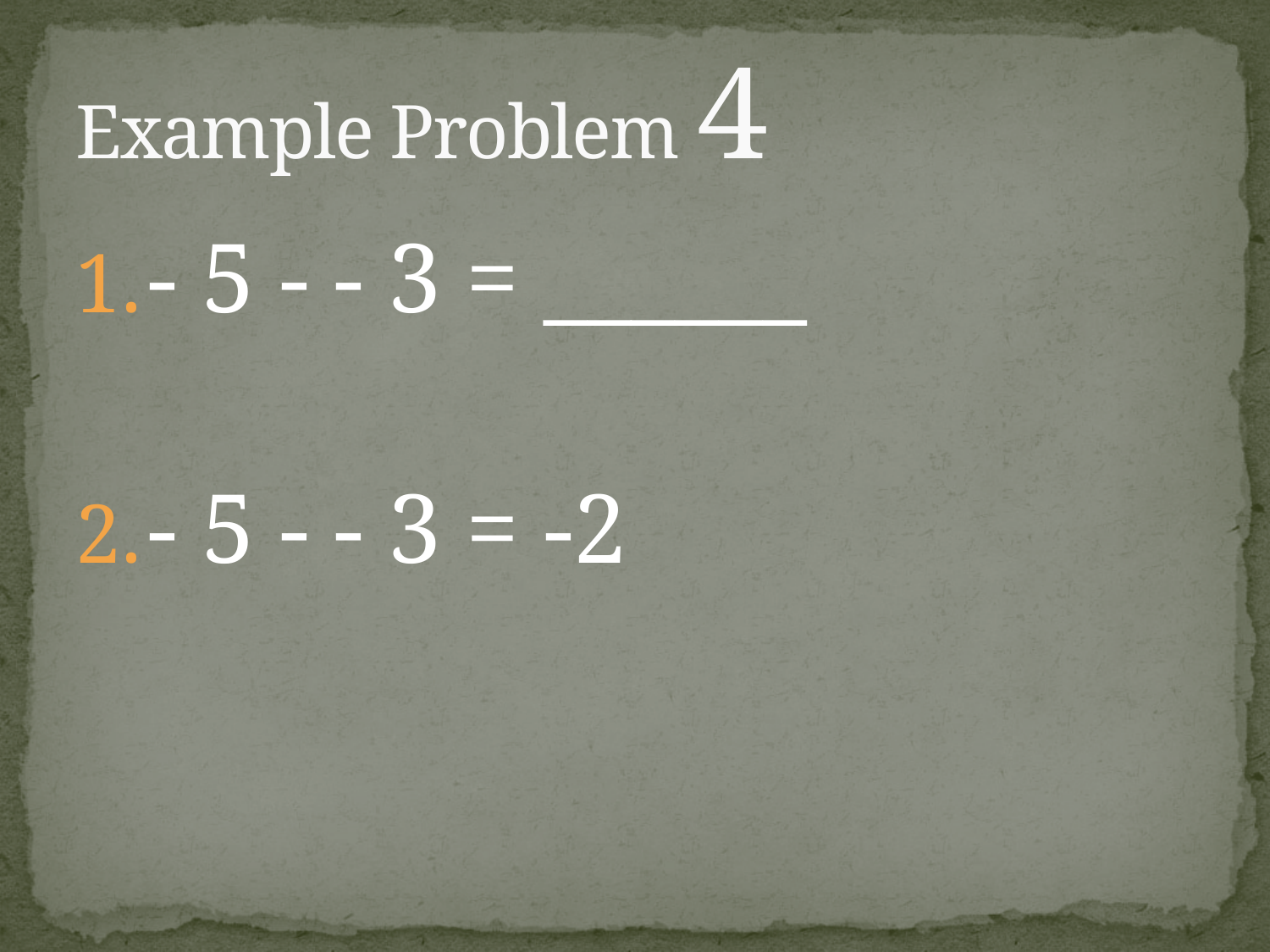

# Example Problem 4
- 5 - - 3 = ______

- 5 - - 3 = -2